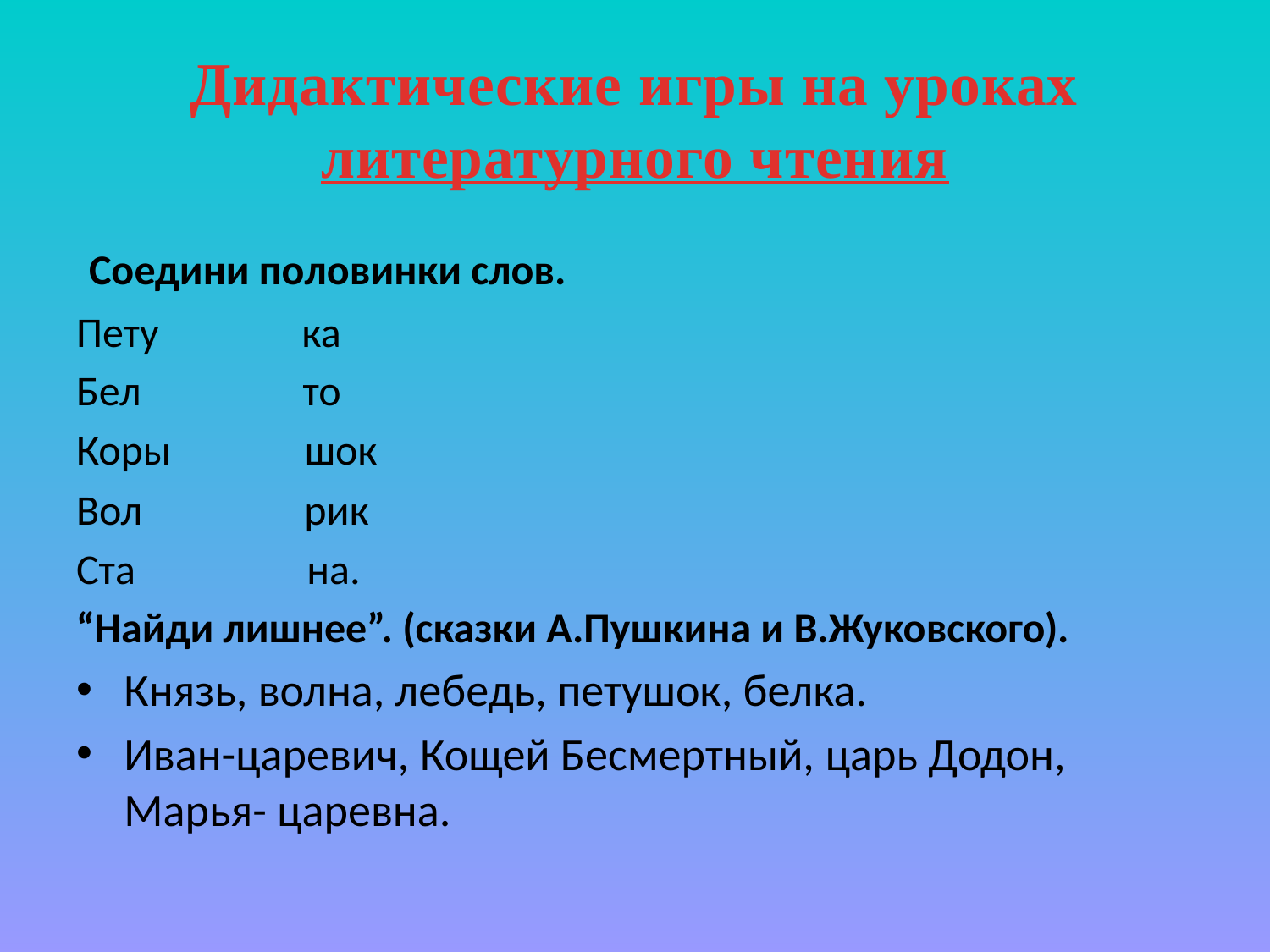

# Дидактические игры на уроках литературного чтения
 Соедини половинки слов.
Пету               ка
Бел                 то
Коры              шок
Вол                 рик
Ста                  на.
“Найди лишнее”. (сказки А.Пушкина и В.Жуковского).
Князь, волна, лебедь, петушок, белка.
Иван-царевич, Кощей Бесмертный, царь Додон, Марья- царевна.